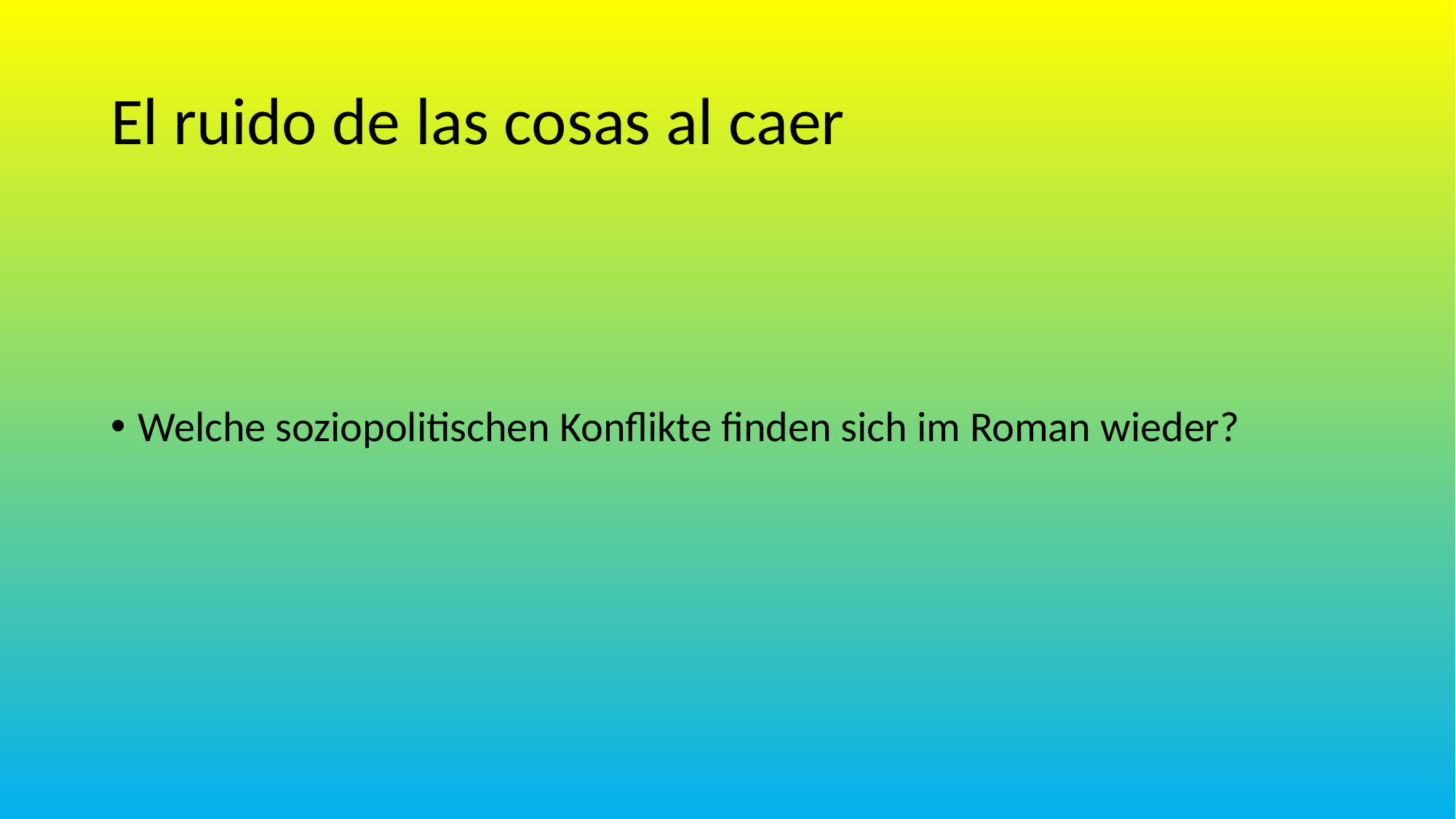

El ruido de las cosas al caer

Welche soziopolitischen Konflikte finden sich im Roman wieder?